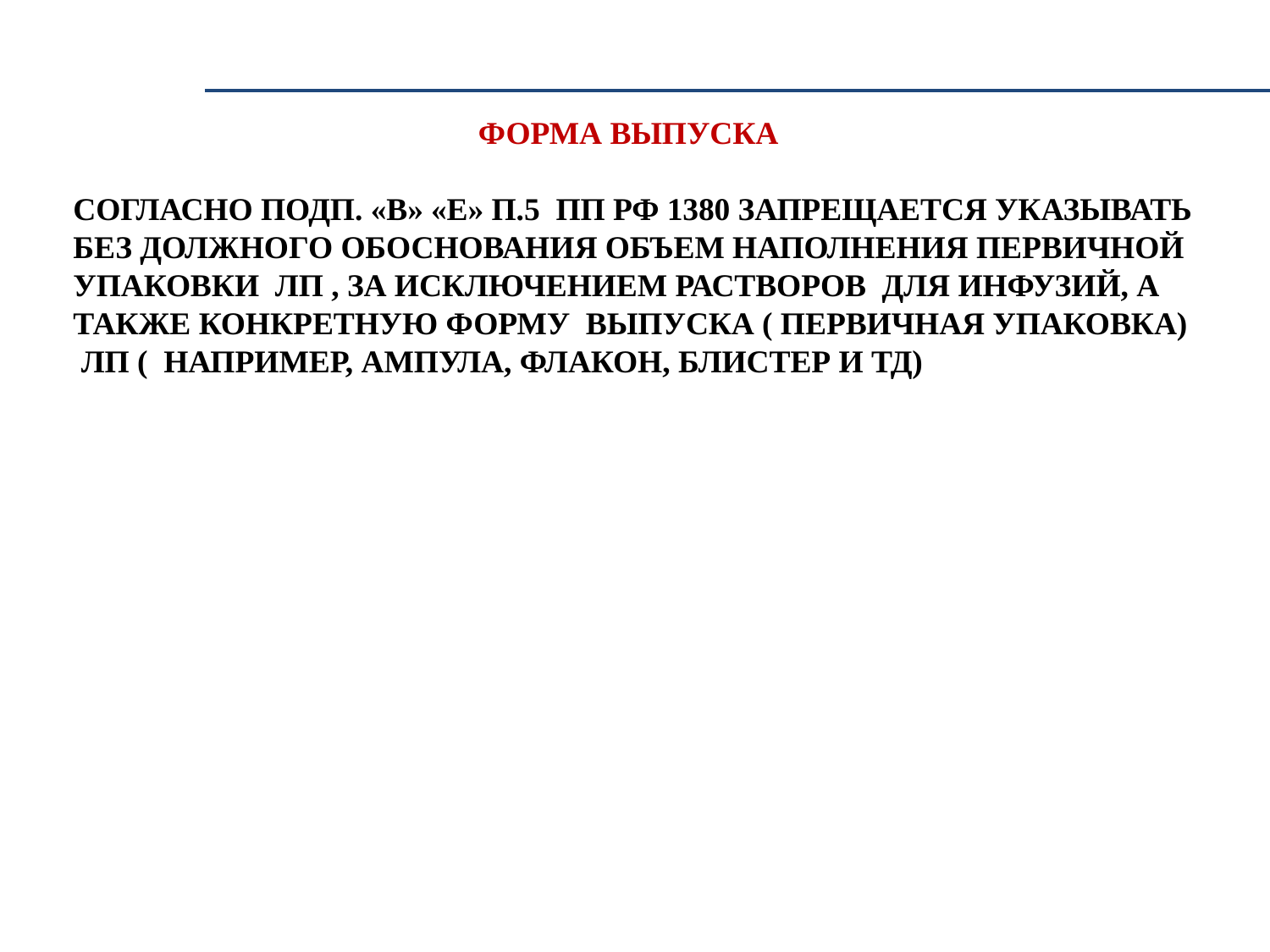

ФОРМА ВЫПУСКА

       СОГЛАСНО ПОДП. «В» «Е» П.5  ПП РФ 1380 ЗАПРЕЩАЕТСЯ УКАЗЫВАТЬ
       БЕЗ ДОЛЖНОГО ОБОСНОВАНИЯ ОБЪЕМ НАПОЛНЕНИЯ ПЕРВИЧНОЙ
       УПАКОВКИ  ЛП , ЗА ИСКЛЮЧЕНИЕМ РАСТВОРОВ  ДЛЯ ИНФУЗИЙ, А
       ТАКЖЕ КОНКРЕТНУЮ ФОРМУ  ВЫПУСКА ( ПЕРВИЧНАЯ УПАКОВКА)
        ЛП (  НАПРИМЕР, АМПУЛА, ФЛАКОН, БЛИСТЕР И ТД)